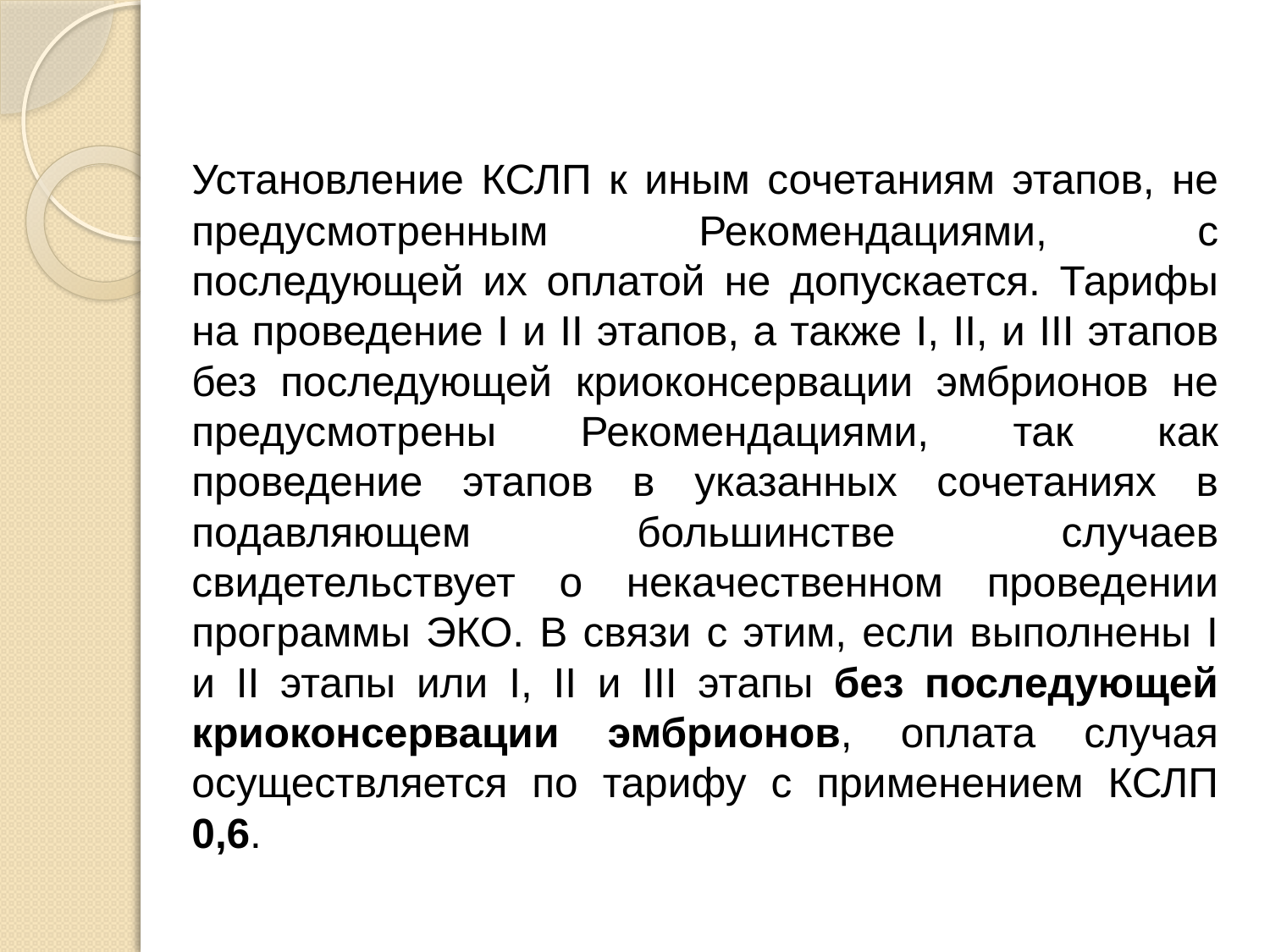

Установление КСЛП к иным сочетаниям этапов, не предусмотренным Рекомендациями, с последующей их оплатой не допускается. Тарифы на проведение I и II этапов, а также I, II, и III этапов без последующей криоконсервации эмбрионов не предусмотрены Рекомендациями, так как проведение этапов в указанных сочетаниях в подавляющем большинстве случаев свидетельствует о некачественном проведении программы ЭКО. В связи с этим, если выполнены I и II этапы или I, II и III этапы без последующей криоконсервации эмбрионов, оплата случая осуществляется по тарифу с применением КСЛП 0,6.